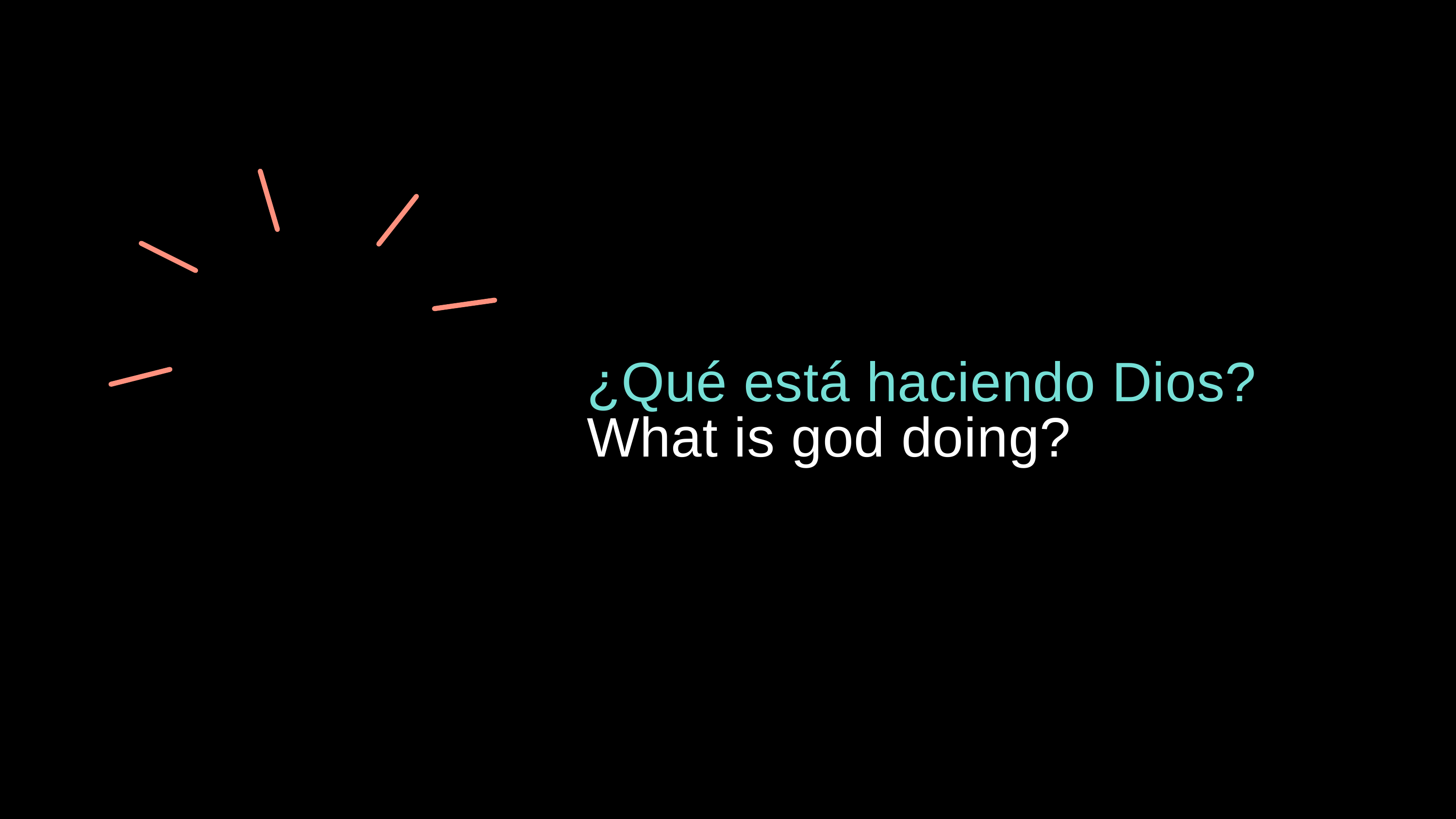

¿Qué está haciendo Dios? What is god doing?